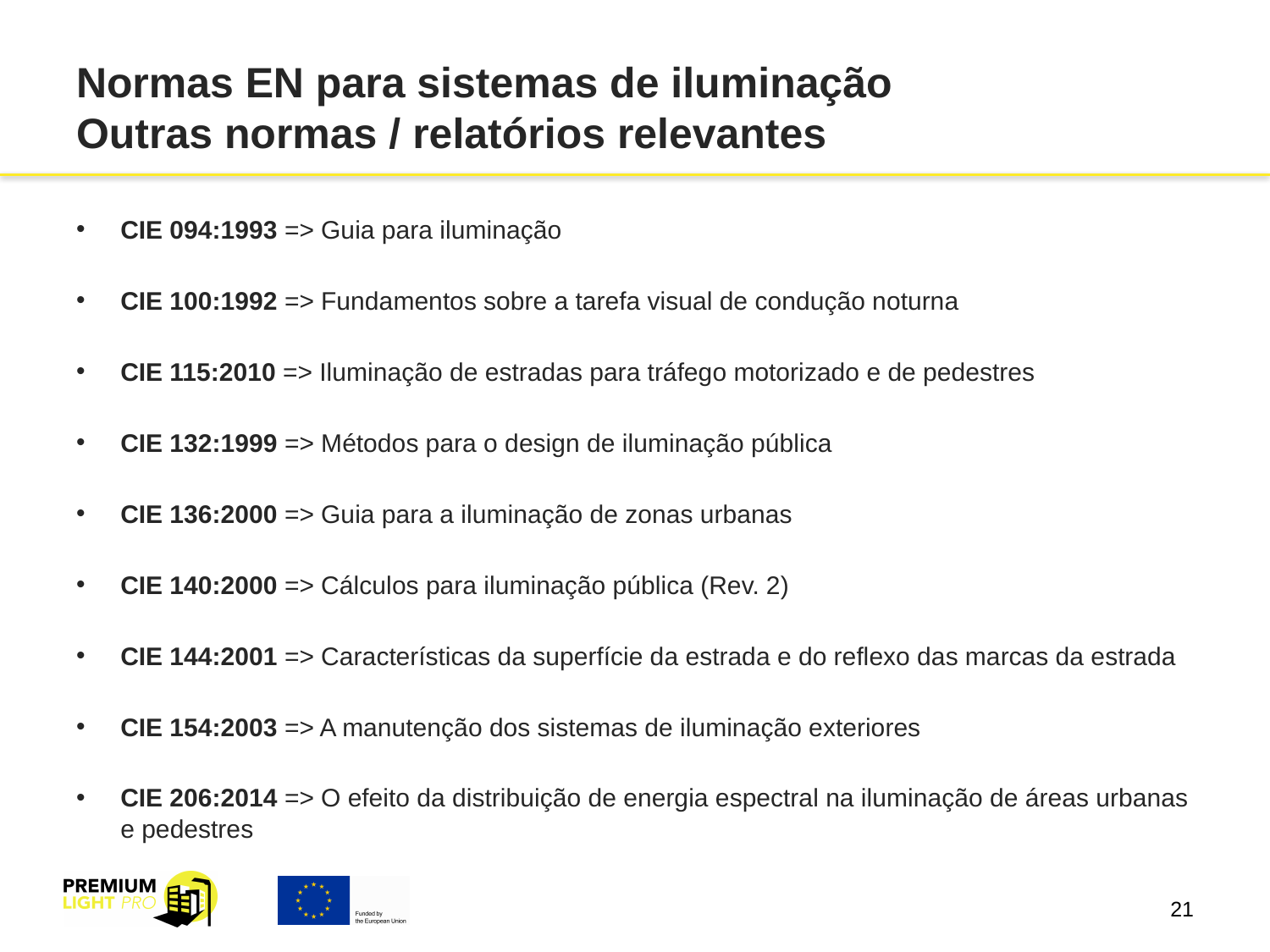

# Normas EN para sistemas de iluminação Outras normas / relatórios relevantes
CIE 094:1993 => Guia para iluminação

CIE 100:1992 => Fundamentos sobre a tarefa visual de condução noturna

CIE 115:2010 => Iluminação de estradas para tráfego motorizado e de pedestres

CIE 132:1999 => Métodos para o design de iluminação pública

CIE 136:2000 => Guia para a iluminação de zonas urbanas

CIE 140:2000 => Cálculos para iluminação pública (Rev. 2)

CIE 144:2001 => Características da superfície da estrada e do reflexo das marcas da estrada

CIE 154:2003 => A manutenção dos sistemas de iluminação exteriores

CIE 206:2014 => O efeito da distribuição de energia espectral na iluminação de áreas urbanas e pedestres